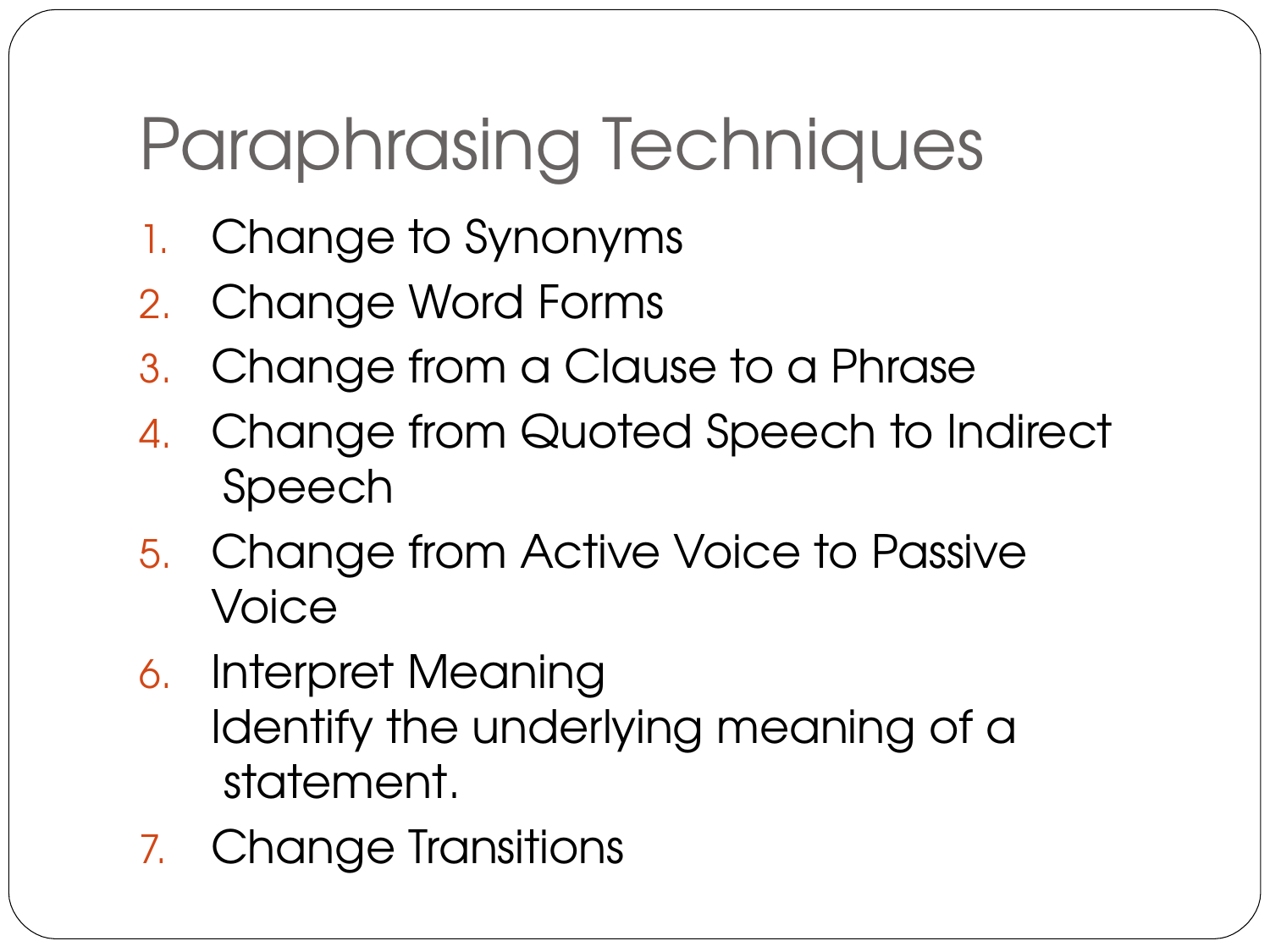

# Paraphrasing Techniques
Change to Synonyms
Change Word Forms
Change from a Clause to a Phrase
Change from Quoted Speech to Indirect  Speech
Change from Active Voice to Passive Voice
Interpret Meaning
Identify the underlying meaning of a  statement.
Change Transitions